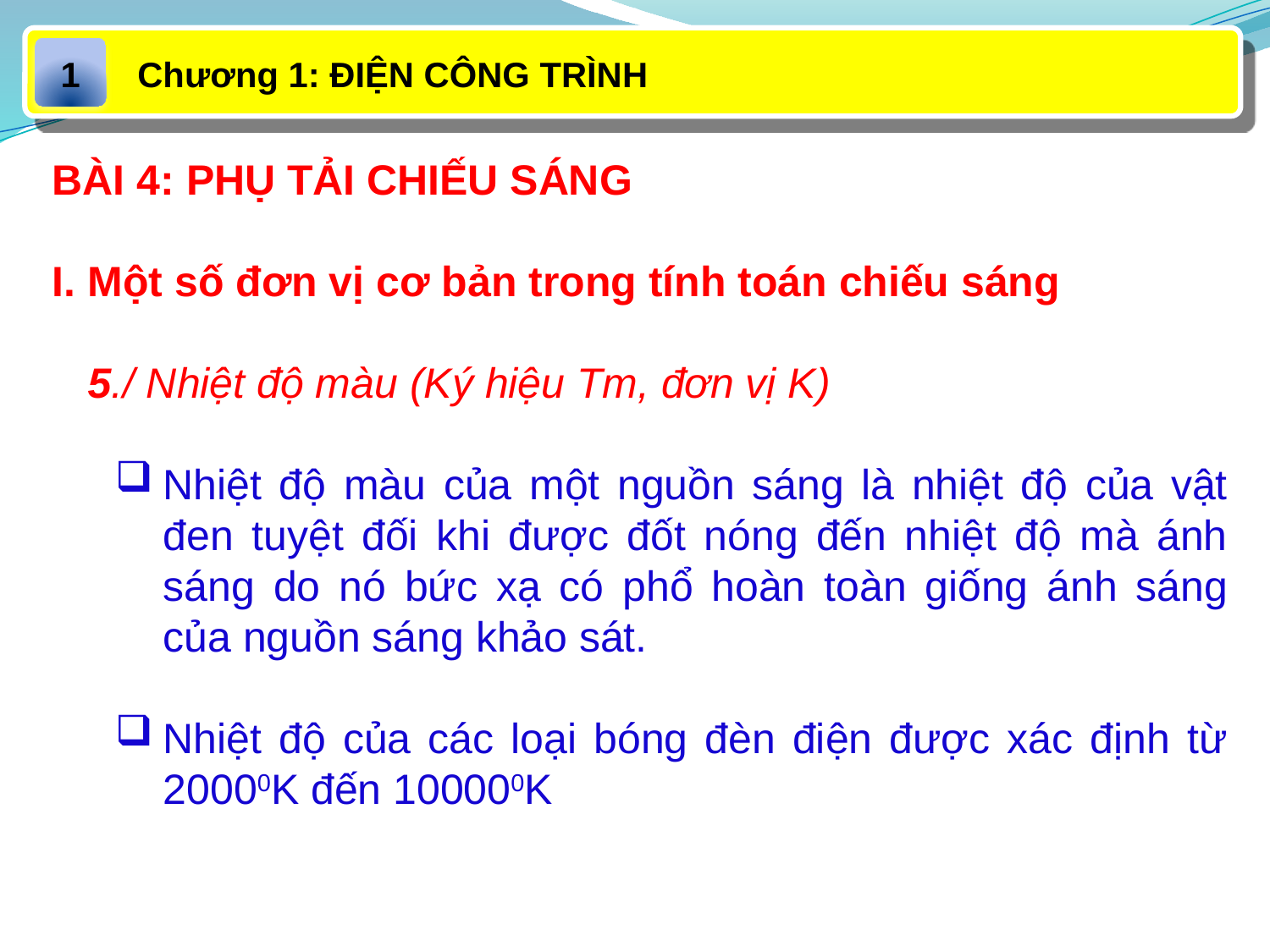

Chương 1: ĐIỆN CÔNG TRÌNH
1

BÀI 4: PHỤ TẢI CHIẾU SÁNG

I. Một số đơn vị cơ bản trong tính toán chiếu sáng

   5./ Nhiệt độ màu (Ký hiệu Tm, đơn vị K)

Nhiệt độ màu của một nguồn sáng là nhiệt độ của vật đen tuyệt đối khi được đốt nóng đến nhiệt độ mà ánh sáng do nó bức xạ có phổ hoàn toàn giống ánh sáng của nguồn sáng khảo sát.

Nhiệt độ của các loại bóng đèn điện được xác định từ 20000K đến 100000K